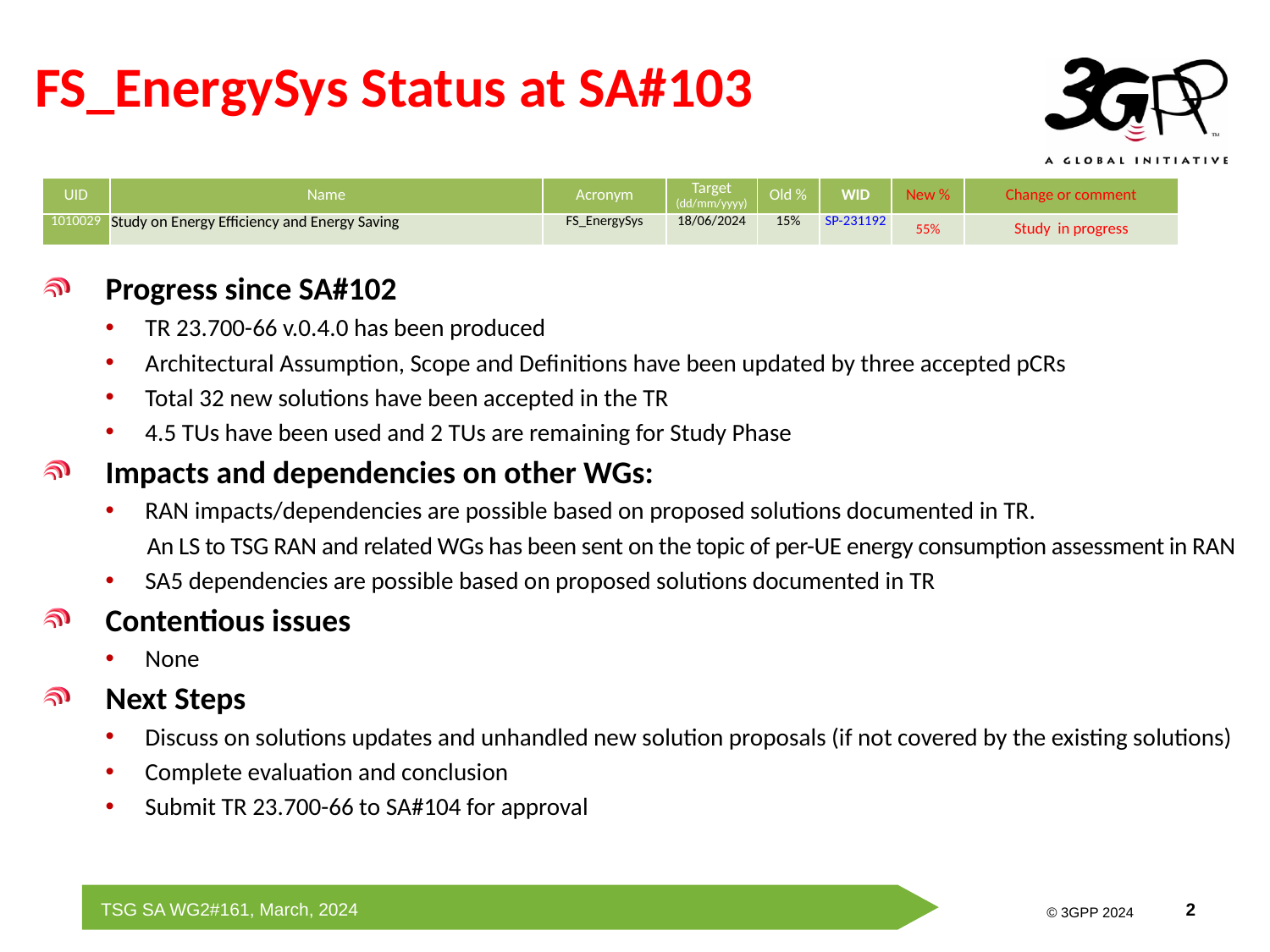

# FS_EnergySys Status at SA#103
| UID | Name | Acronym | Target (dd/mm/yyyy) | Old % | WID | New % | Change or comment |
| --- | --- | --- | --- | --- | --- | --- | --- |
| 1010029 | Study on Energy Efficiency and Energy Saving | FS\_EnergySys | 18/06/2024 | 15% | SP-231192 | 55% | Study in progress |
Progress since SA#102
TR 23.700-66 v.0.4.0 has been produced
Architectural Assumption, Scope and Definitions have been updated by three accepted pCRs
Total 32 new solutions have been accepted in the TR
4.5 TUs have been used and 2 TUs are remaining for Study Phase
Impacts and dependencies on other WGs:
RAN impacts/dependencies are possible based on proposed solutions documented in TR.
        An LS to TSG RAN and related WGs has been sent on the topic of per-UE energy consumption assessment in RAN
SA5 dependencies are possible based on proposed solutions documented in TR
Contentious issues
None
Next Steps
Discuss on solutions updates and unhandled new solution proposals (if not covered by the existing solutions)
Complete evaluation and conclusion
Submit TR 23.700-66 to SA#104 for approval